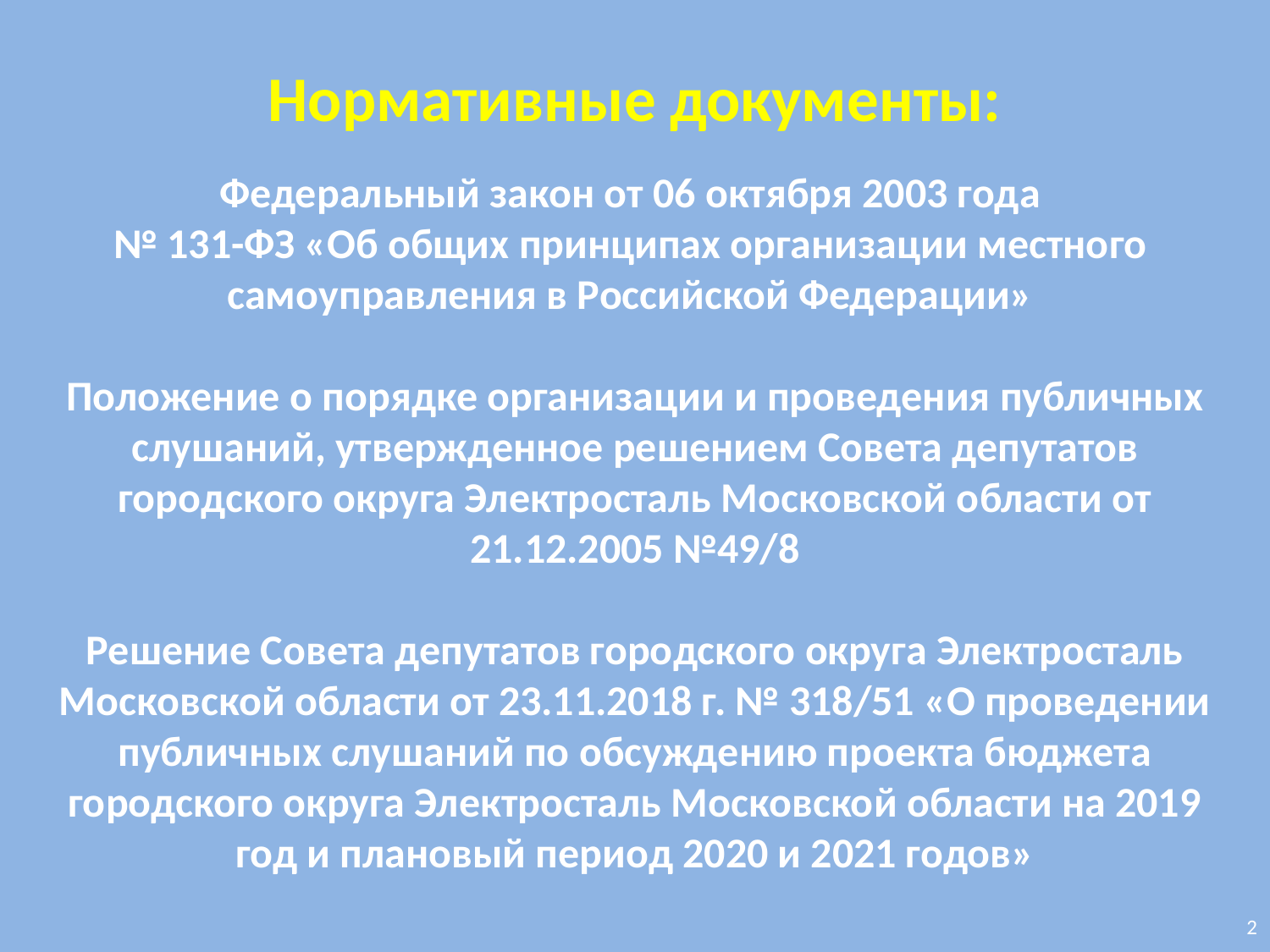

Нормативные документы:
Федеральный закон от 06 октября 2003 года
№ 131-ФЗ «Об общих принципах организации местного  самоуправления в Российской Федерации»

Положение о порядке организации и проведения публичных слушаний, утвержденное решением Совета депутатов городского округа Электросталь Московской области от 21.12.2005 №49/8

Решение Совета депутатов городского округа Электросталь Московской области от 23.11.2018 г. № 318/51 «О проведении публичных слушаний по обсуждению проекта бюджета городского округа Электросталь Московской области на 2019 год и плановый период 2020 и 2021 годов»

2